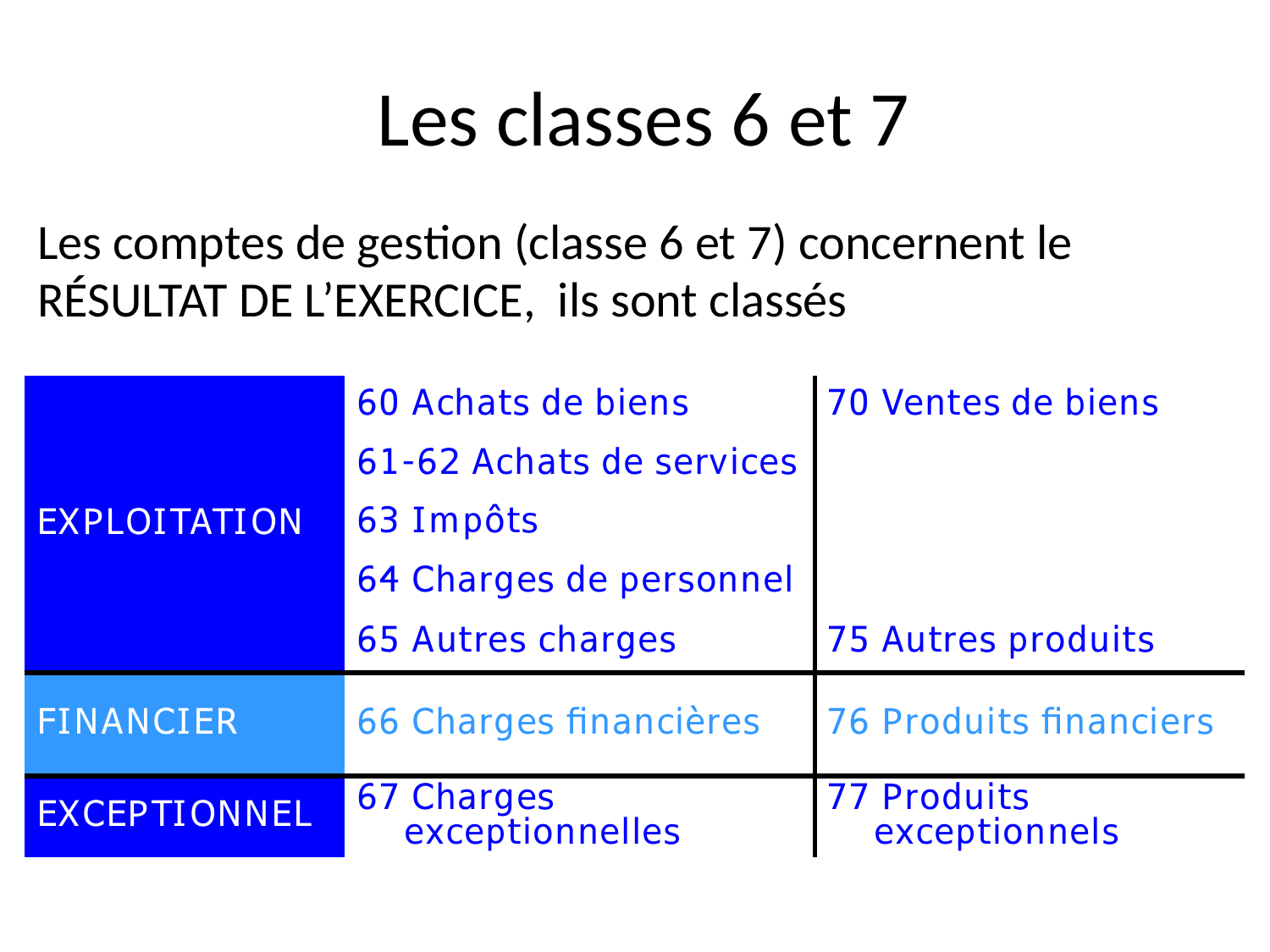

# Les classes 6 et 7
Les comptes de gestion (classe 6 et 7) concernent le
RÉSULTAT DE L’EXERCICE,  ils sont classés

| EXPLOITATION | 60 Achats de biens | 70 Ventes de biens |
| --- | --- | --- |
|  | 61-62 Achats de services |  |
|  | 63 Impôts |  |
|  | 64 Charges de personnel |  |
|  | 65 Autres charges | 75 Autres produits |
| FINANCIER | 66 Charges financières | 76 Produits financiers |
| EXCEPTIONNEL | 67 Charges exceptionnelles | 77 Produits exceptionnels |